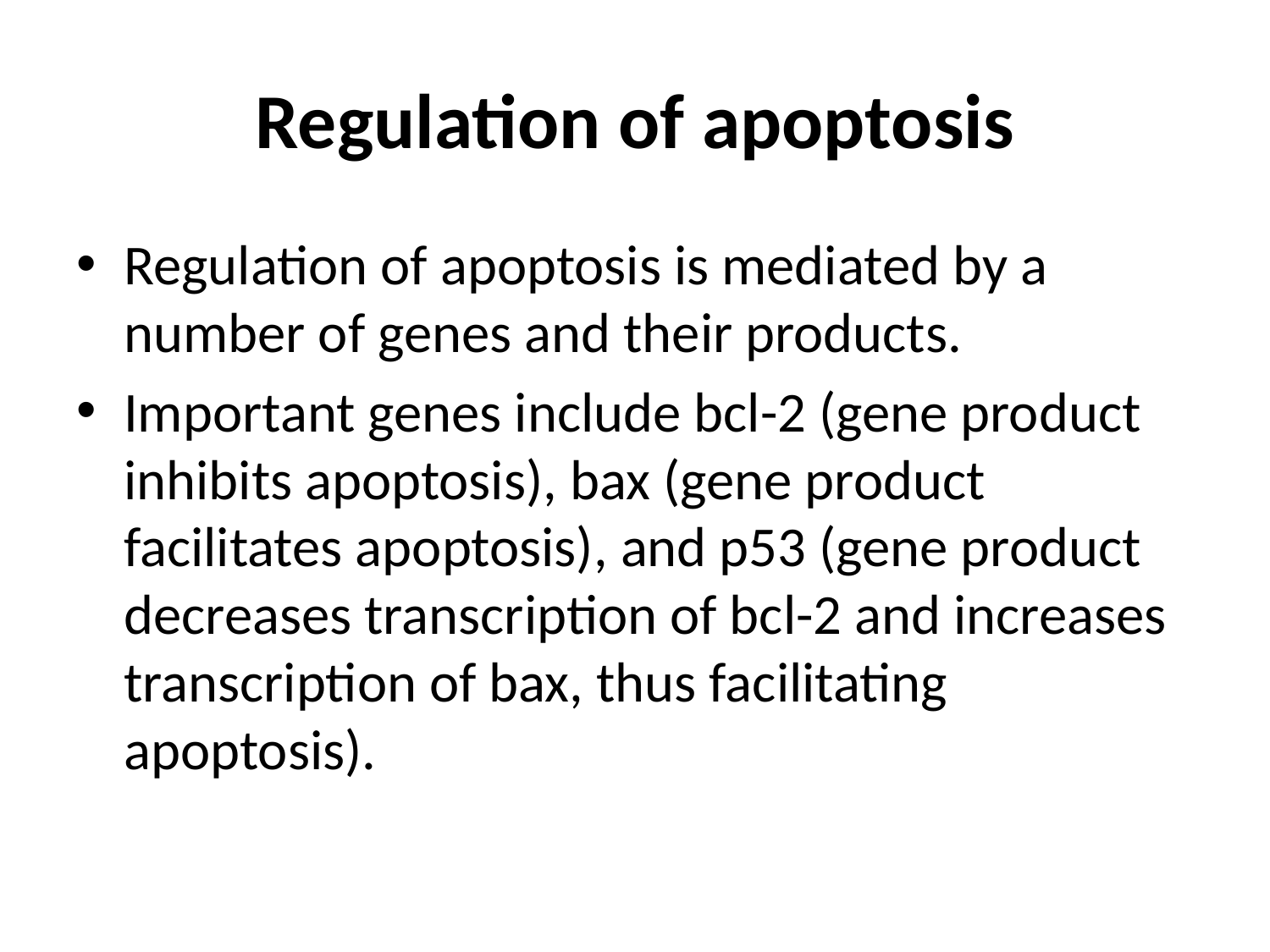

# Regulation of apoptosis
Regulation of apoptosis is mediated by a number of genes and their products.
Important genes include bcl-2 (gene product inhibits apoptosis), bax (gene product facilitates apoptosis), and p53 (gene product decreases transcription of bcl-2 and increases transcription of bax, thus facilitating apoptosis).